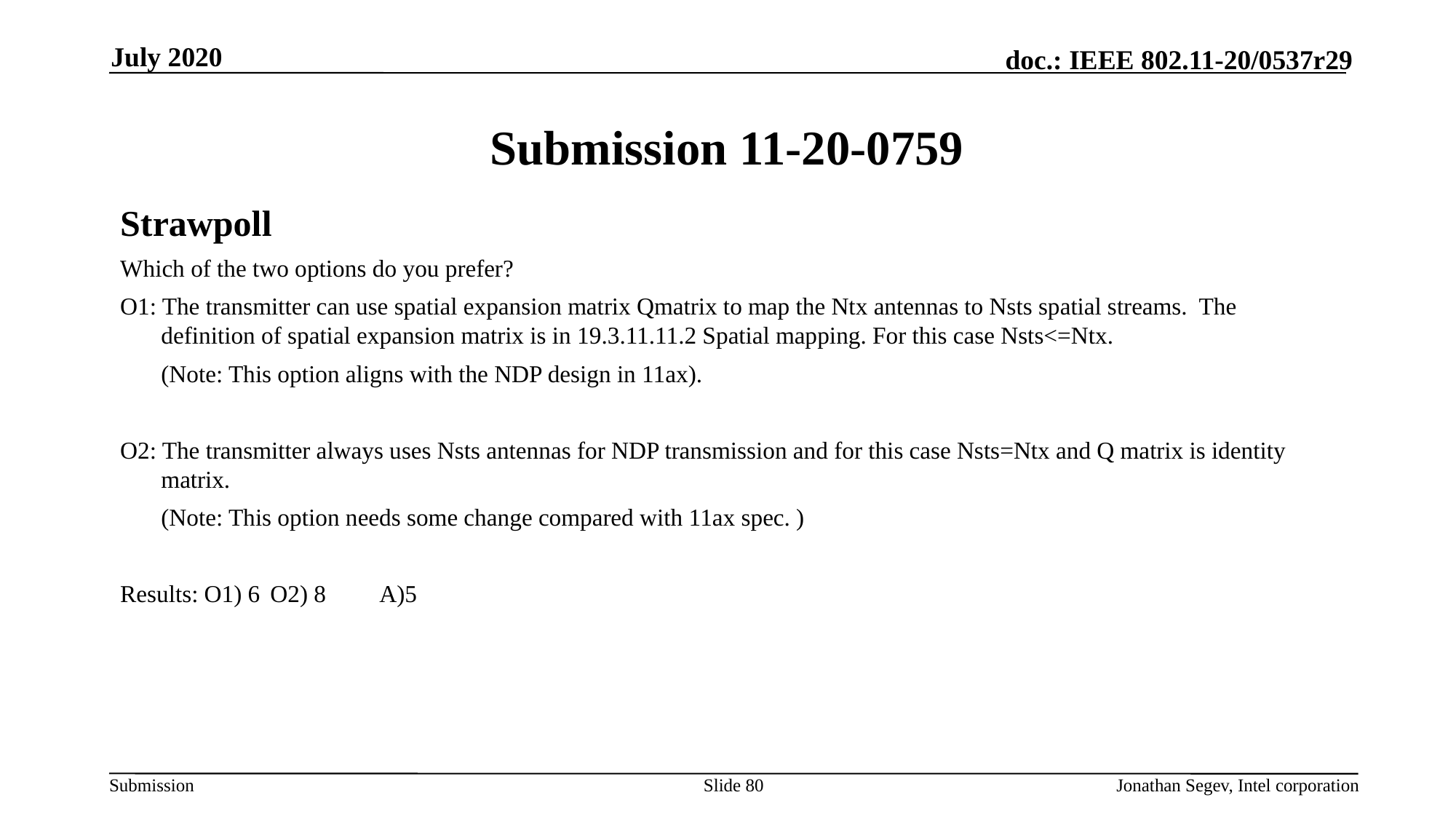

July 2020
# Submission 11-20-0759
Strawpoll
Which of the two options do you prefer?
O1: The transmitter can use spatial expansion matrix Qmatrix to map the Ntx antennas to Nsts spatial streams.  The definition of spatial expansion matrix is in 19.3.11.11.2 Spatial mapping. For this case Nsts<=Ntx.
	(Note: This option aligns with the NDP design in 11ax).

O2: The transmitter always uses Nsts antennas for NDP transmission and for this case Nsts=Ntx and Q matrix is identity matrix.
	(Note: This option needs some change compared with 11ax spec. )

Results: O1) 6 	O2) 8 	A)5

Slide 80
Jonathan Segev, Intel corporation